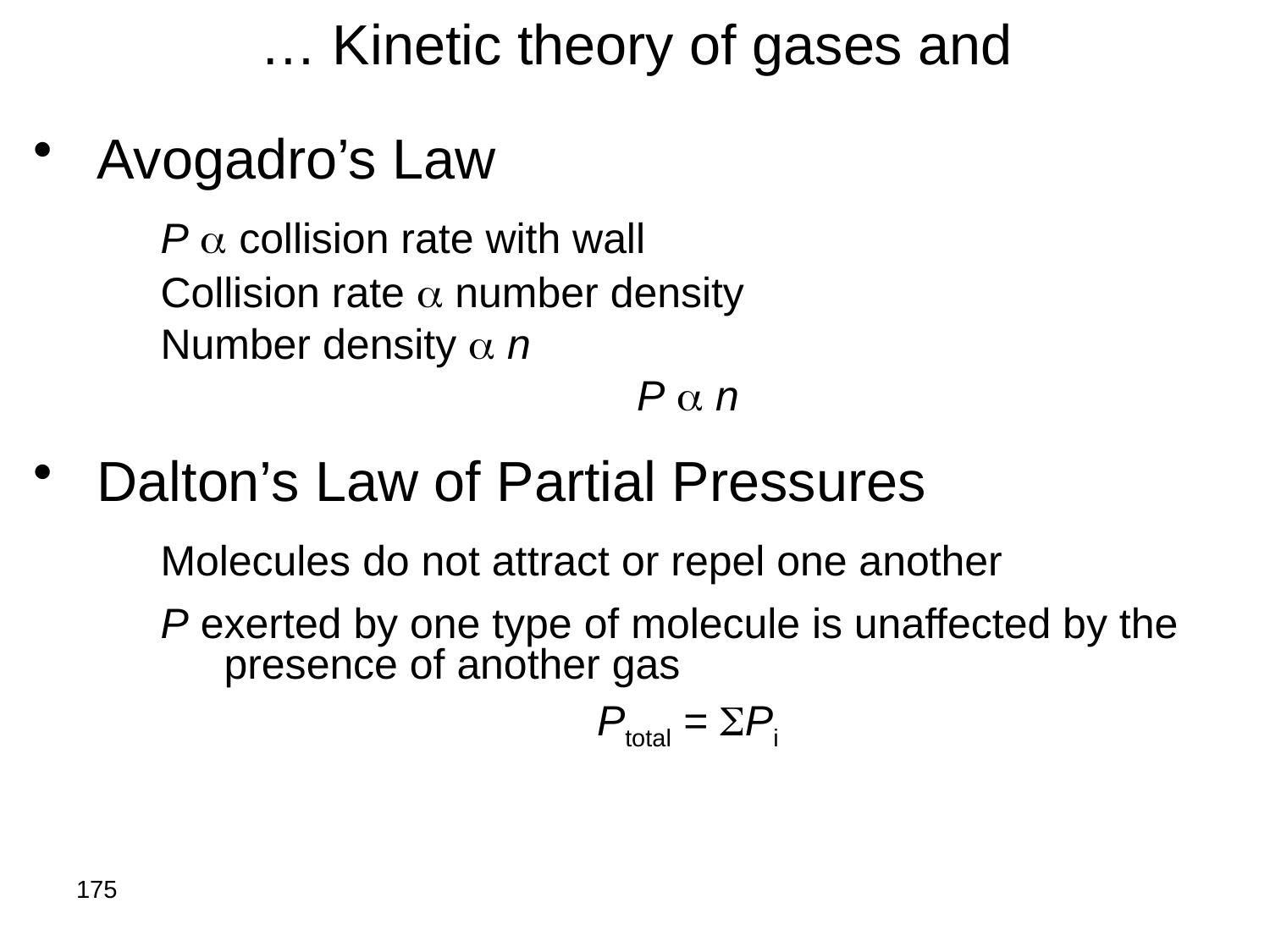

Kinetic theory of gases and …
Avogadro’s Law
P α collision rate with wall
Collision rate α number density
Number density α n
P α n
Dalton’s Law of Partial Pressures
Molecules do not attract or repel one another
P exerted by one type of molecule is unaffected by the presence of another gas
Ptotal = ΣPi
175